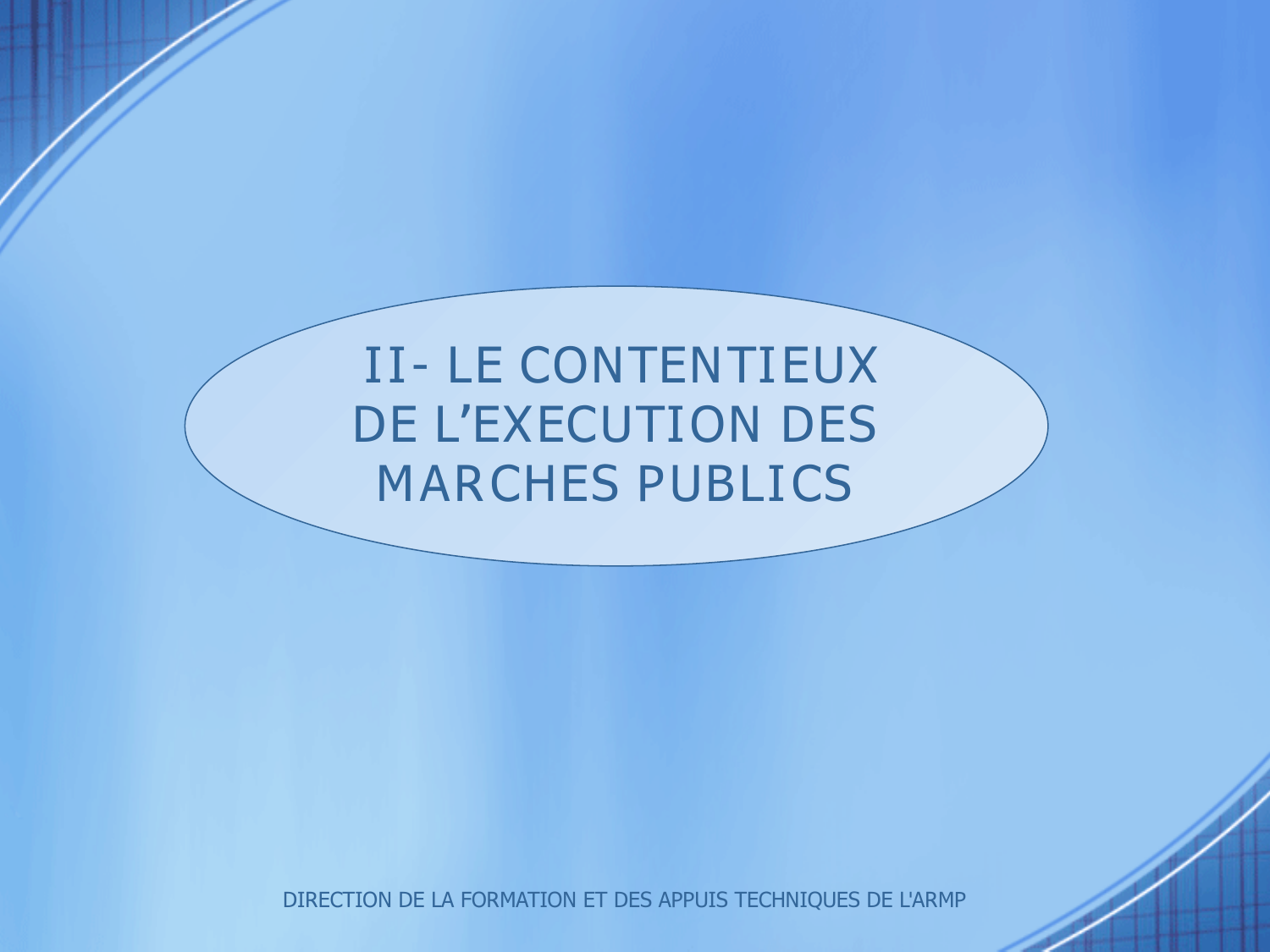

II- LE CONTENTIEUX DE L’EXECUTION DES MARCHES PUBLICS

DIRECTION DE LA FORMATION ET DES APPUIS TECHNIQUES DE L'ARMP